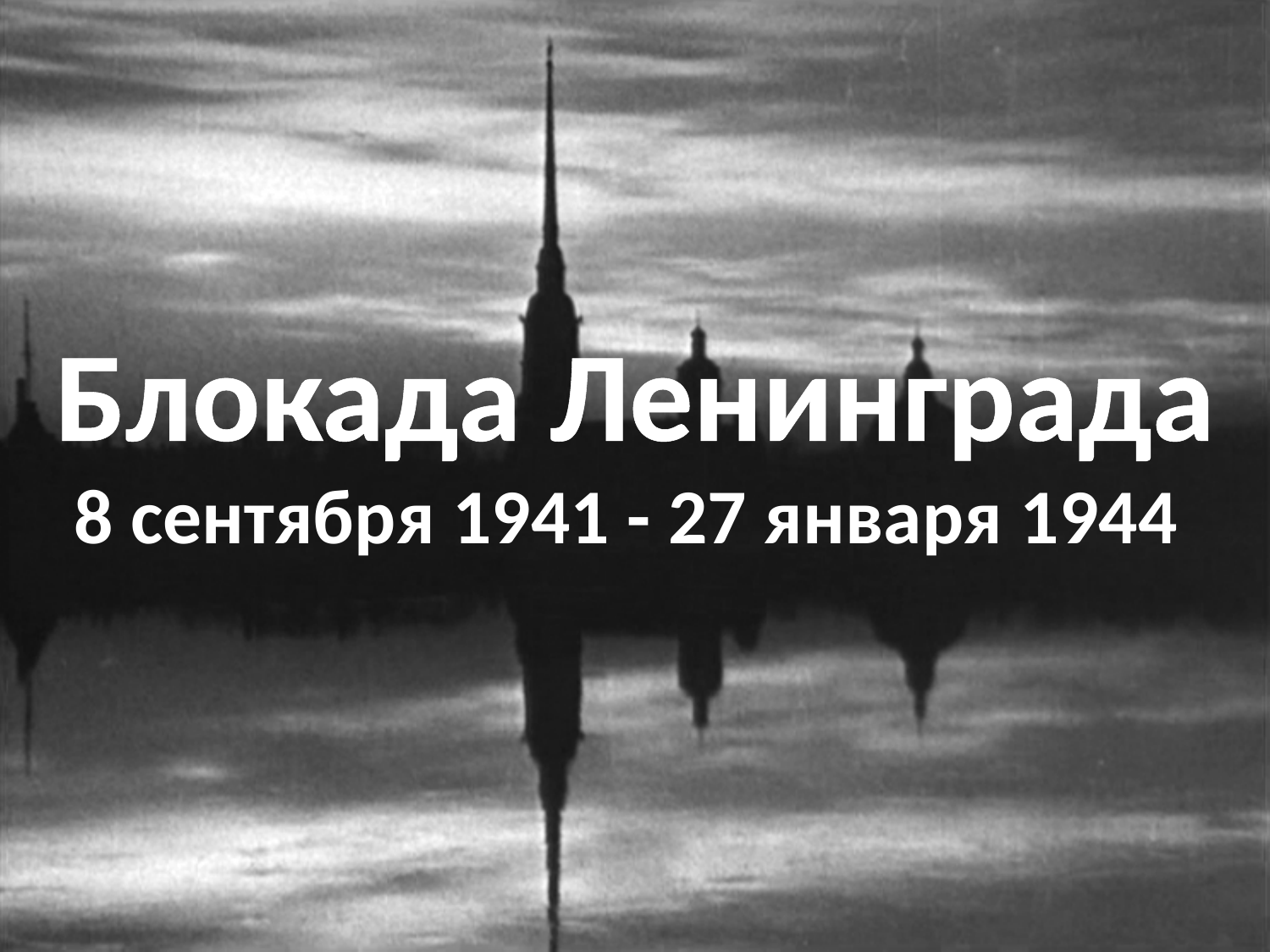

Блокада Ленинграда
8 сентября 1941 - 27 января 1944